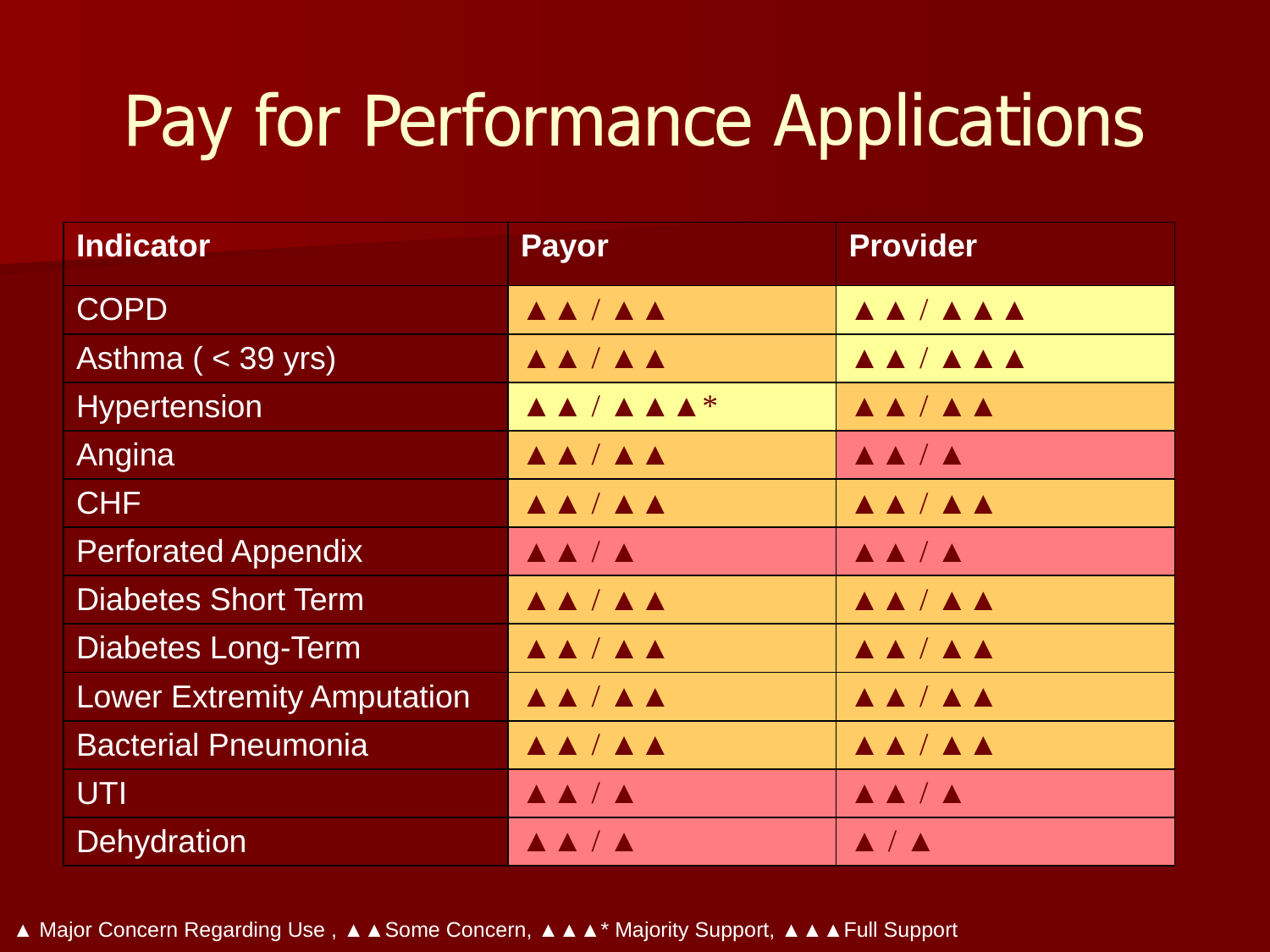

# Pay for Performance Applications
| Indicator | Payor | Provider |
| --- | --- | --- |
| COPD | ▲▲ / ▲▲ | ▲▲ / ▲▲▲ |
| Asthma ( < 39 yrs) | ▲▲ / ▲▲ | ▲▲ / ▲▲▲ |
| Hypertension | ▲▲ / ▲▲▲\* | ▲▲ / ▲▲ |
| Angina | ▲▲ / ▲▲ | ▲▲ / ▲ |
| CHF | ▲▲ / ▲▲ | ▲▲ / ▲▲ |
| Perforated Appendix | ▲▲ / ▲ | ▲▲ / ▲ |
| Diabetes Short Term | ▲▲ / ▲▲ | ▲▲ / ▲▲ |
| Diabetes Long-Term | ▲▲ / ▲▲ | ▲▲ / ▲▲ |
| Lower Extremity Amputation | ▲▲ / ▲▲ | ▲▲ / ▲▲ |
| Bacterial Pneumonia | ▲▲ / ▲▲ | ▲▲ / ▲▲ |
| UTI | ▲▲ / ▲ | ▲▲ / ▲ |
| Dehydration | ▲▲ / ▲ | ▲ / ▲ |
▲ Major Concern Regarding Use , ▲▲Some Concern, ▲▲▲* Majority Support, ▲▲▲Full Support